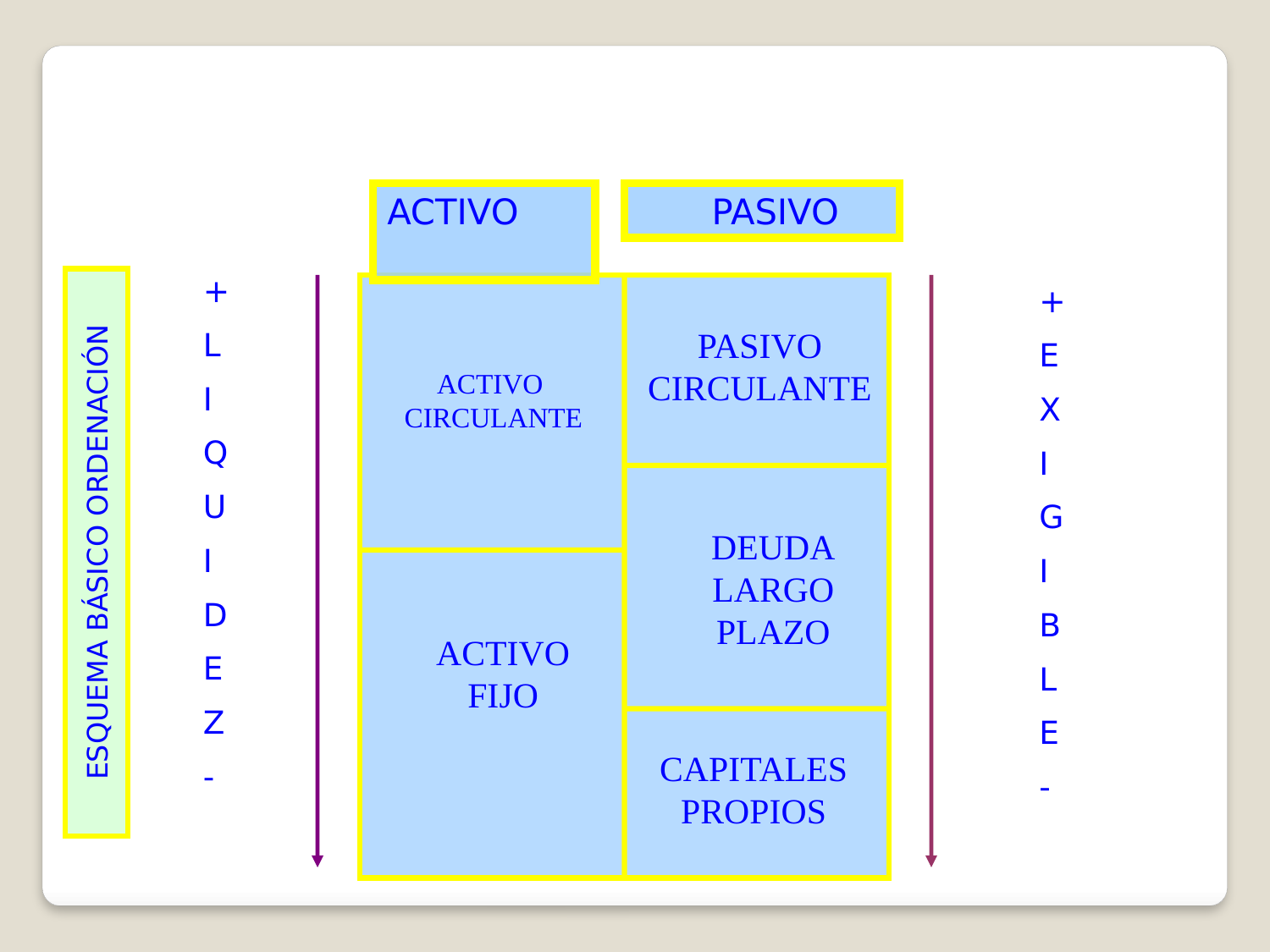

ACTIVO
   PASIVO
+
L
I
Q
U
I
D
E
Z
-

+
E
X
I
G
I
B
L
E
-
PASIVO
CIRCULANTE
ACTIVO
CIRCULANTE

DEUDA
LARGO
PLAZO
ESQUEMA BÁSICO ORDENACIÓN

ACTIVO
FIJO

CAPITALES
PROPIOS